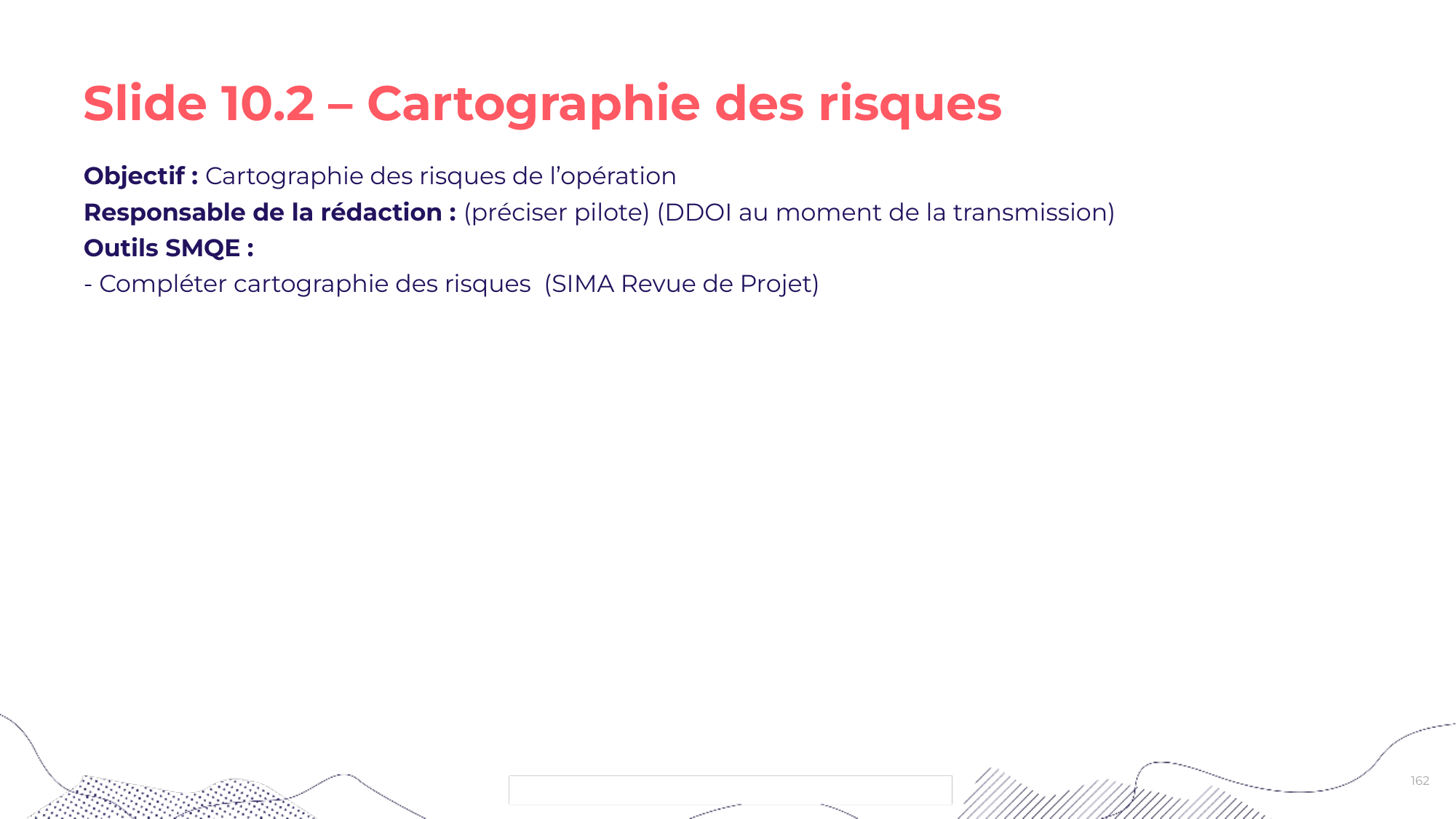

# Slide 10.2 – Cartographie des risques
Objectif : Cartographie des risques de l’opération
Responsable de la rédaction : (préciser pilote) (DDOI au moment de la transmission)
Outils SMQE :
- Compléter cartographie des risques  (SIMA Revue de Projet)

162